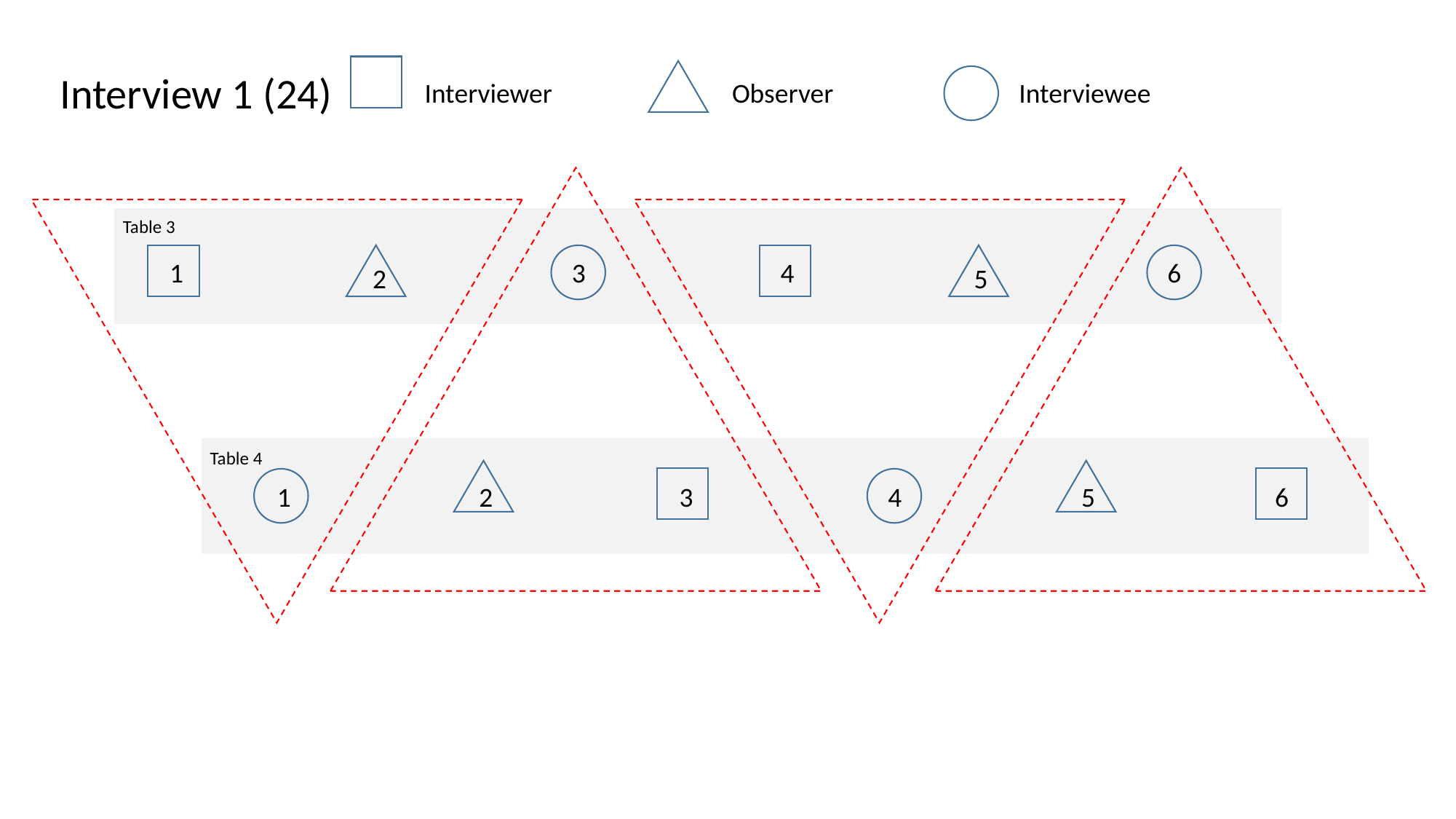

Interview 1 (24)

Interviewer
Observer
Interviewee

Table 3

1
3
4
6
2
5

Table 4

1
2
3
4
5
6